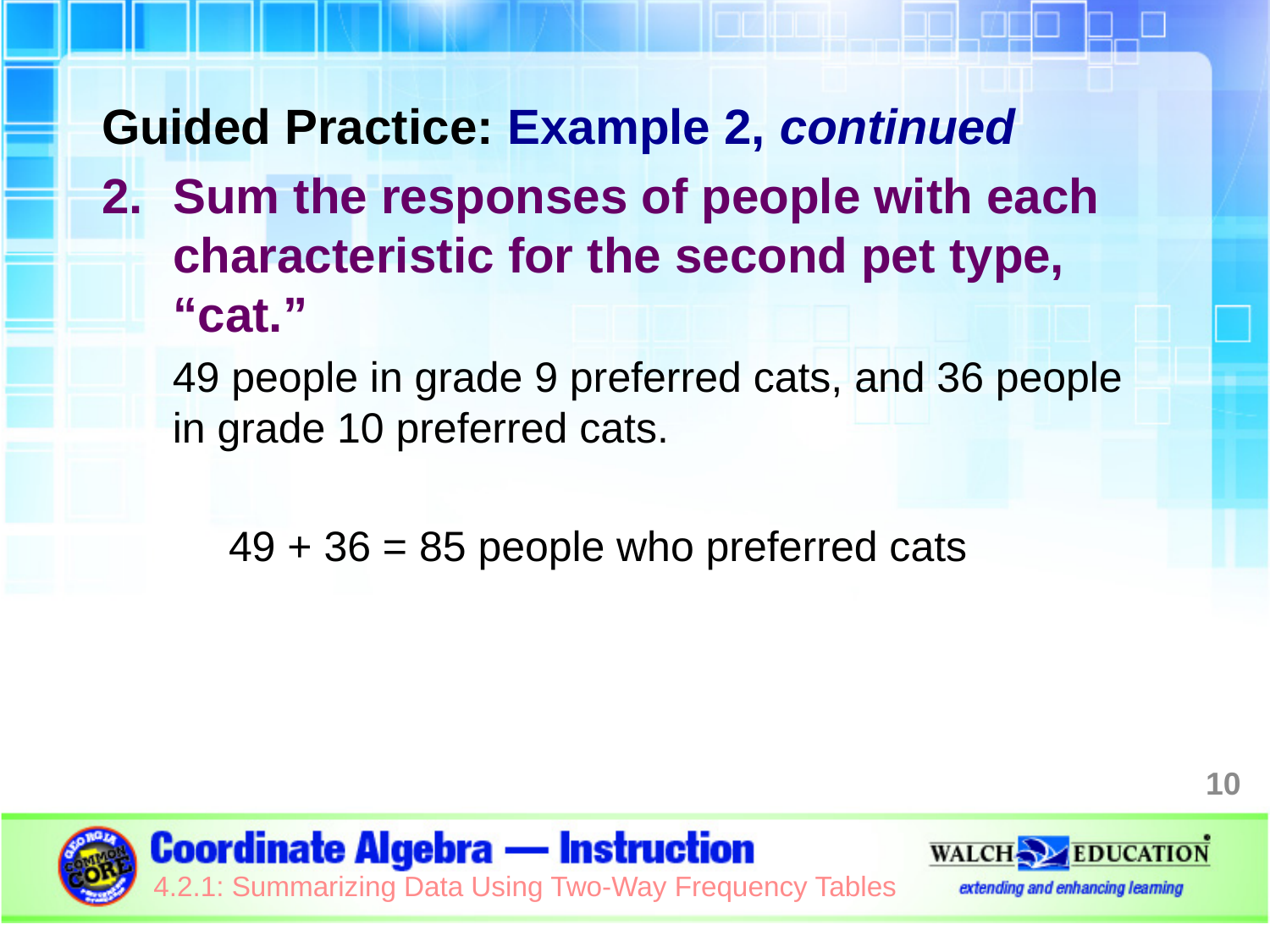

Guided Practice: Example 2, continued
Sum the responses of people with each characteristic for the second pet type, “cat.”
49 people in grade 9 preferred cats, and 36 people in grade 10 preferred cats.

49 + 36 = 85 people who preferred cats
10
4.2.1: Summarizing Data Using Two-Way Frequency Tables